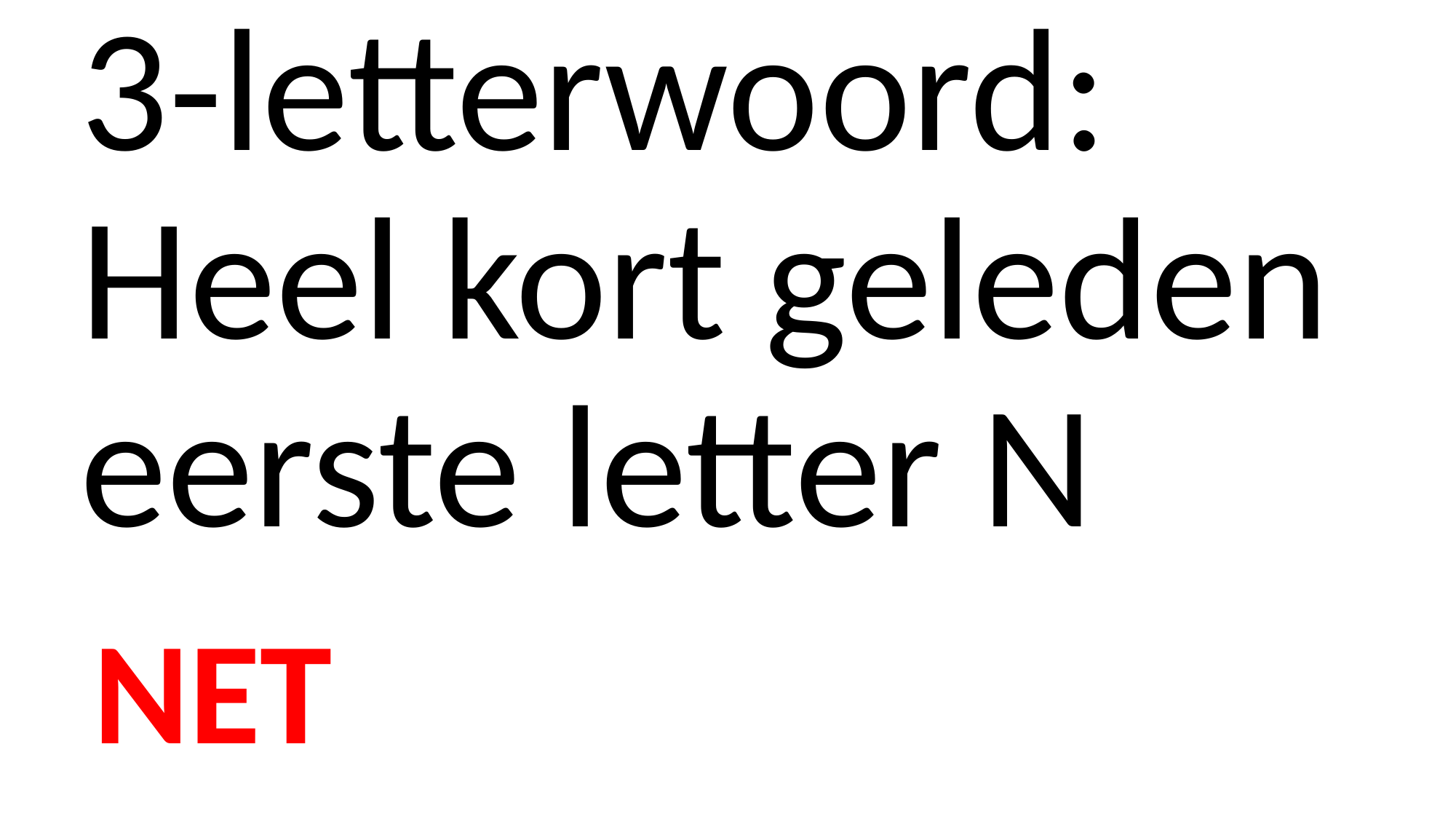

# 3-letterwoord: Heel kort geleden eerste letter N
NET